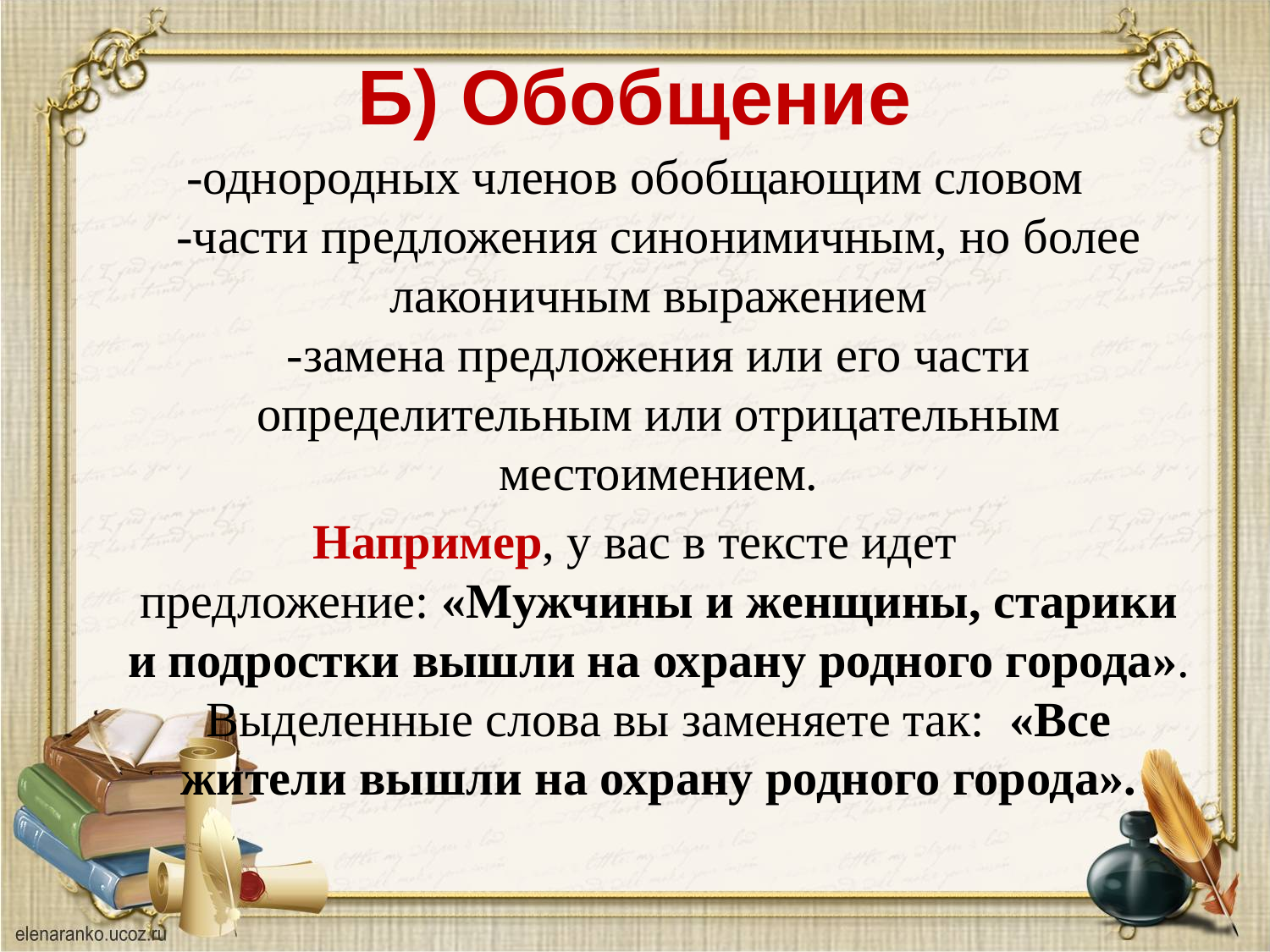

# Б) Обобщение
-однородных членов обобщающим словом
-части предложения синонимичным, но более лаконичным выражением
-замена предложения или его части определительным или отрицательным местоимением.
Например, у вас в тексте идет предложение: «Мужчины и женщины, старики и подростки вышли на охрану родного города». Выделенные слова вы заменяете так:  «Все жители вышли на охрану родного города».